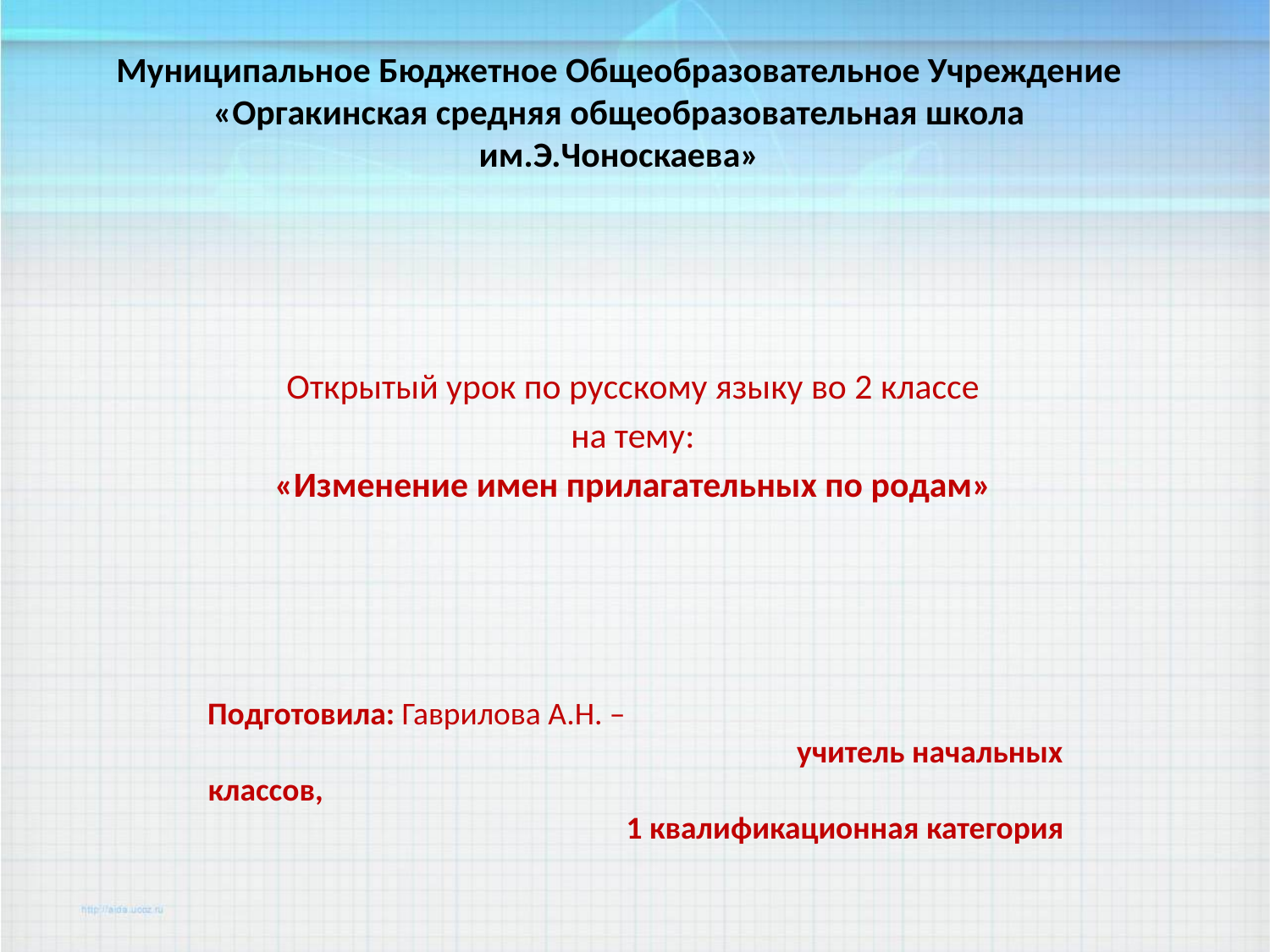

# Муниципальное Бюджетное Общеобразовательное Учреждение «Оргакинская средняя общеобразовательная школа им.Э.Чоноскаева»
Открытый урок по русскому языку во 2 классе
на тему:
«Изменение имен прилагательных по родам»

Подготовила: Гаврилова А.Н. –                                                                                                                                      учитель начальных классов,                                                                                                                                          1 квалификационная категория